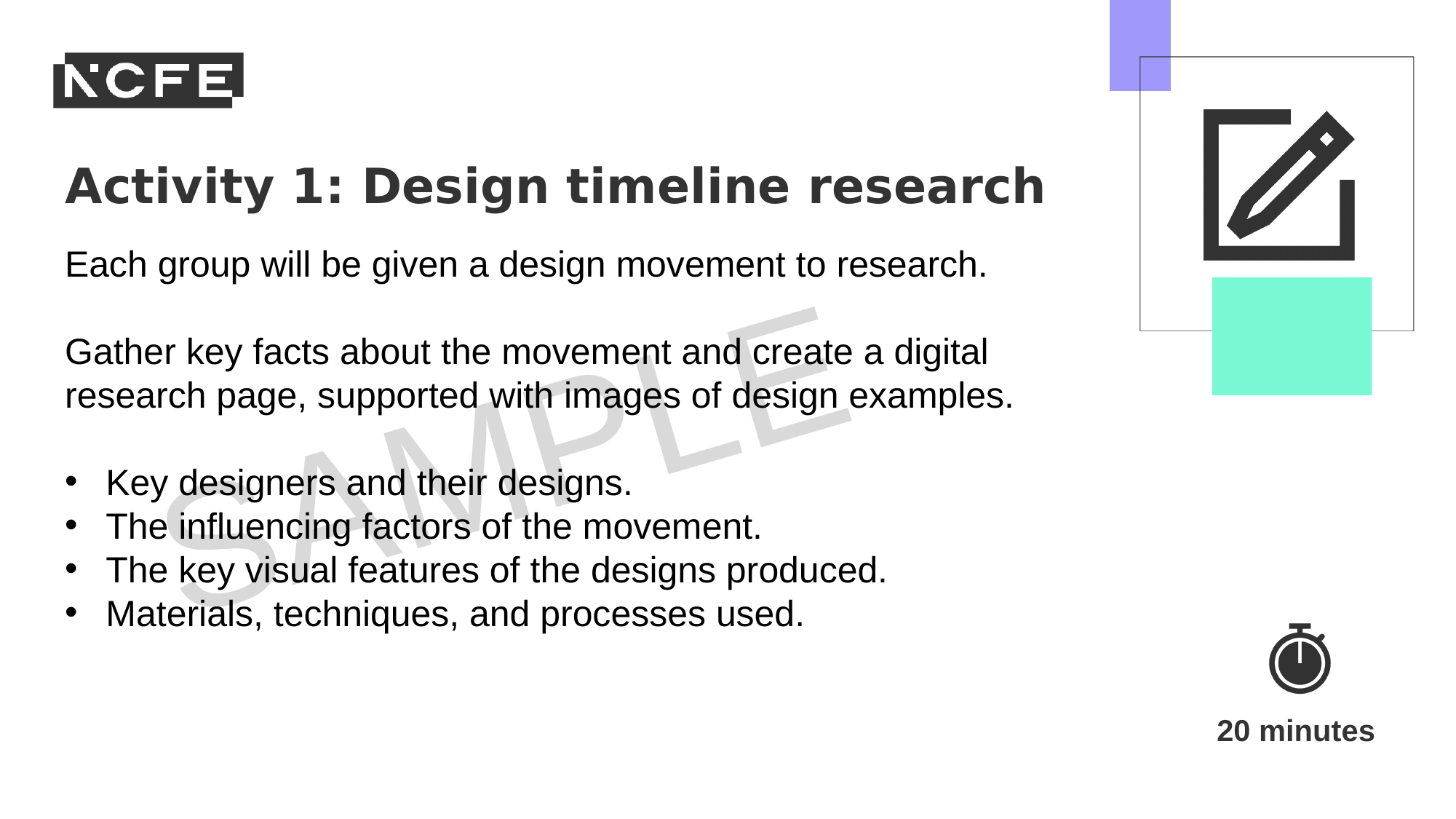

Activity 1: Design timeline research
Each group will be given a design movement to research.

Gather key facts about the movement and create a digital research page, supported with images of design examples.

Key designers and their designs.
The influencing factors of the movement.
The key visual features of the designs produced.
Materials, techniques, and processes used.
20 minutes